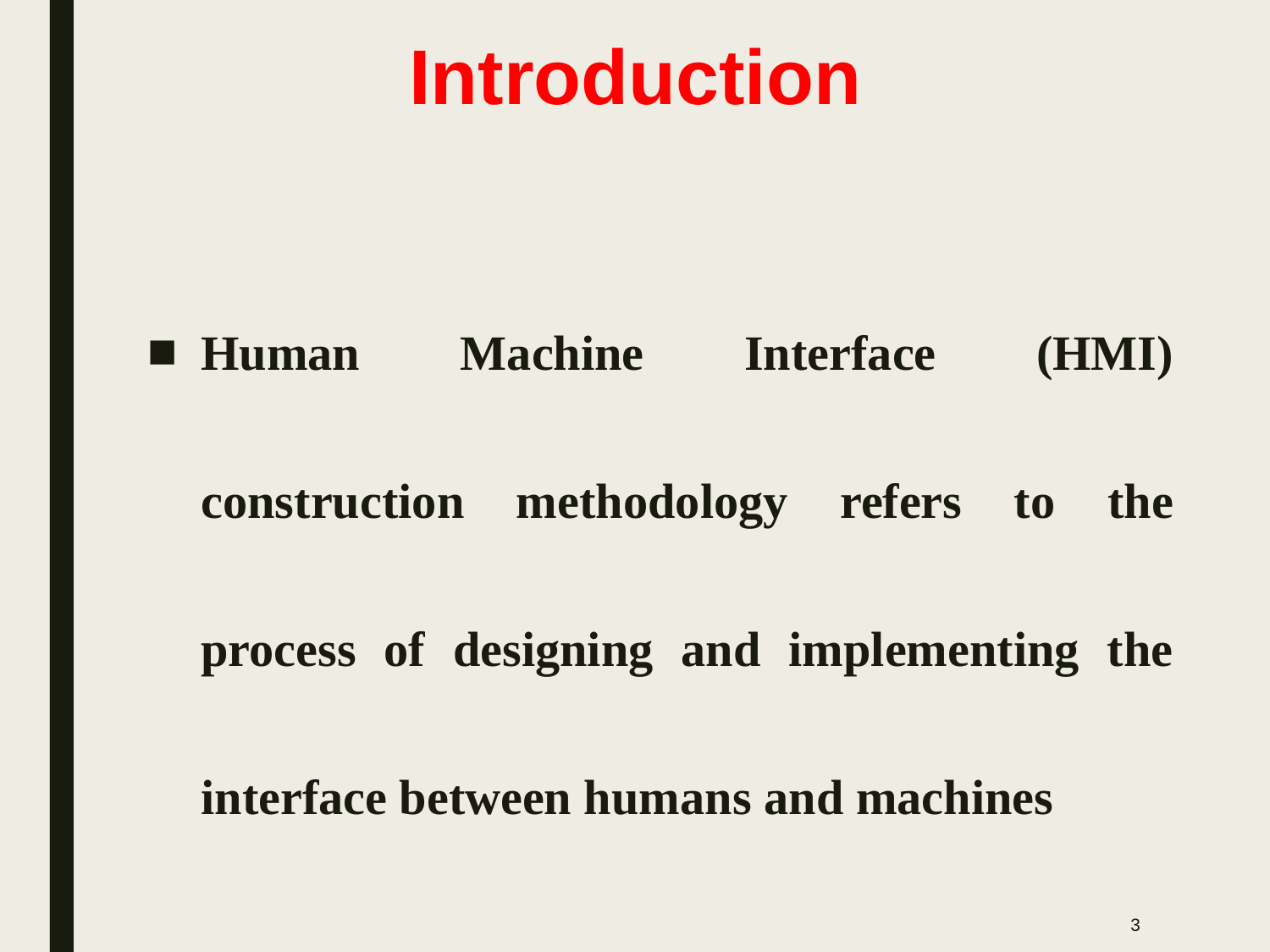

# Introduction
Human Machine Interface (HMI) construction methodology refers to the process of designing and implementing the interface between humans and machines
3